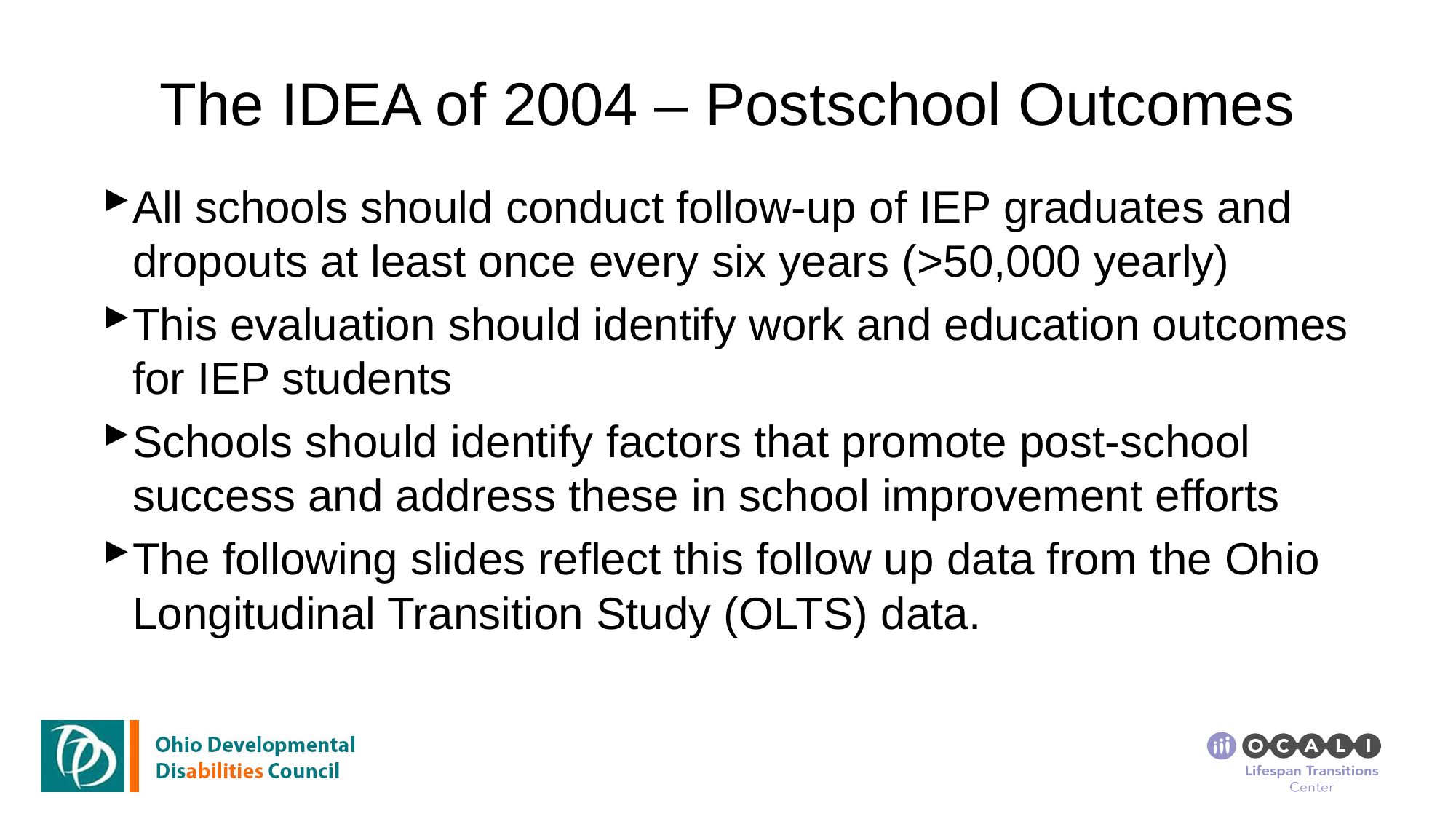

# The IDEA of 2004 – Postschool Outcomes
All schools should conduct follow-up of IEP graduates and dropouts at least once every six years (>50,000 yearly)
This evaluation should identify work and education outcomes for IEP students
Schools should identify factors that promote post-school success and address these in school improvement efforts
The following slides reflect this follow up data from the Ohio Longitudinal Transition Study (OLTS) data.